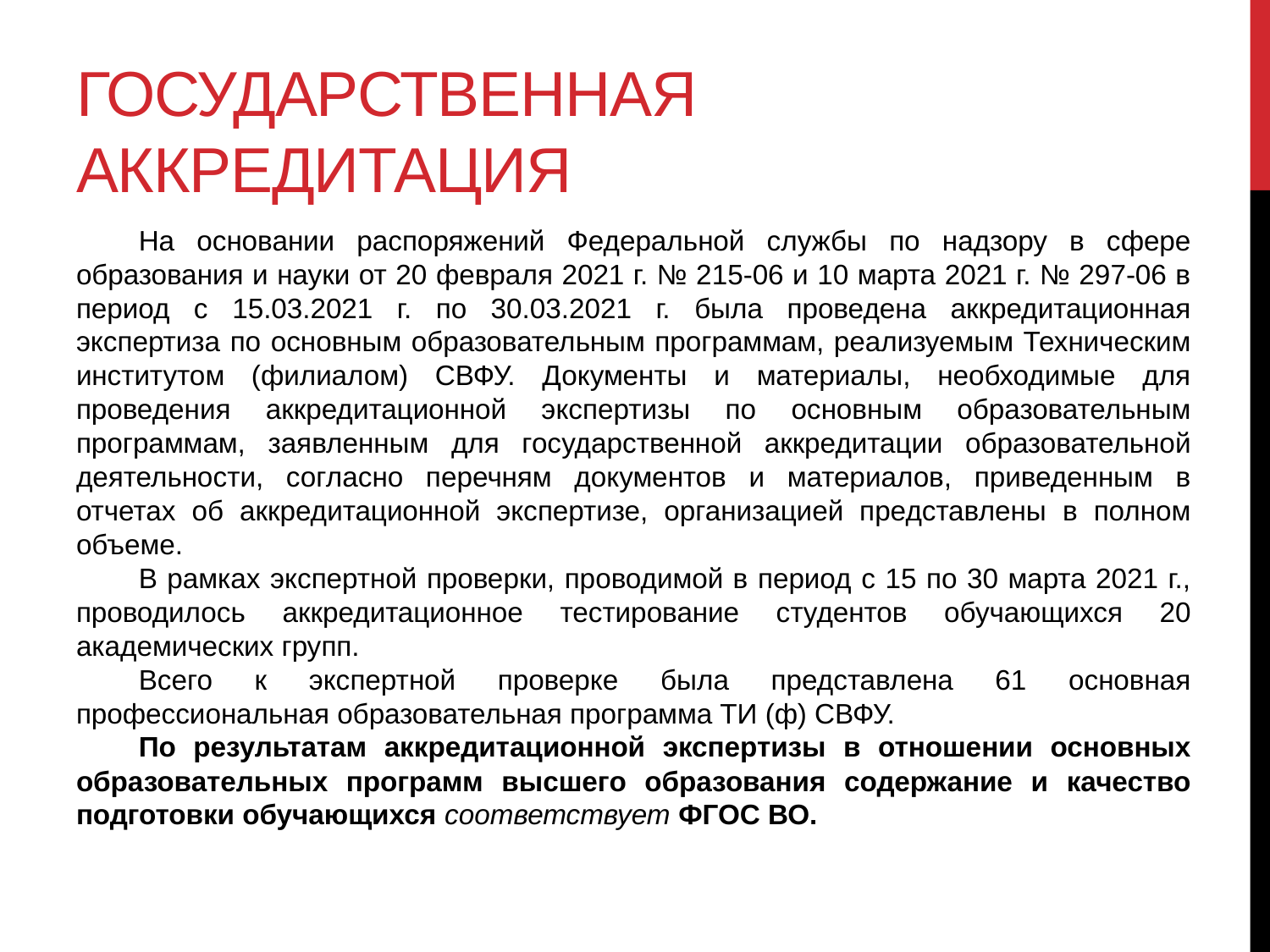

# ГОСУДАРСТВЕННАЯ аккредитация
На основании распоряжений Федеральной службы по надзору в сфере образования и науки от 20 февраля 2021 г. № 215-06 и 10 марта 2021 г. № 297-06 в период с 15.03.2021 г. по 30.03.2021 г. была проведена аккредитационная экспертиза по основным образовательным программам, реализуемым Техническим институтом (филиалом) СВФУ. Документы и материалы, необходимые для проведения аккредитационной экспертизы по основным образовательным программам, заявленным для государственной аккредитации образовательной деятельности, согласно перечням документов и материалов, приведенным в отчетах об аккредитационной экспертизе, организацией представлены в полном объеме.
В рамках экспертной проверки, проводимой в период с 15 по 30 марта 2021 г., проводилось аккредитационное тестирование студентов обучающихся 20 академических групп.
Всего к экспертной проверке была представлена 61 основная профессиональная образовательная программа ТИ (ф) СВФУ.
По результатам аккредитационной экспертизы в отношении основных образовательных программ высшего образования содержание и качество подготовки обучающихся соответствует ФГОС ВО.